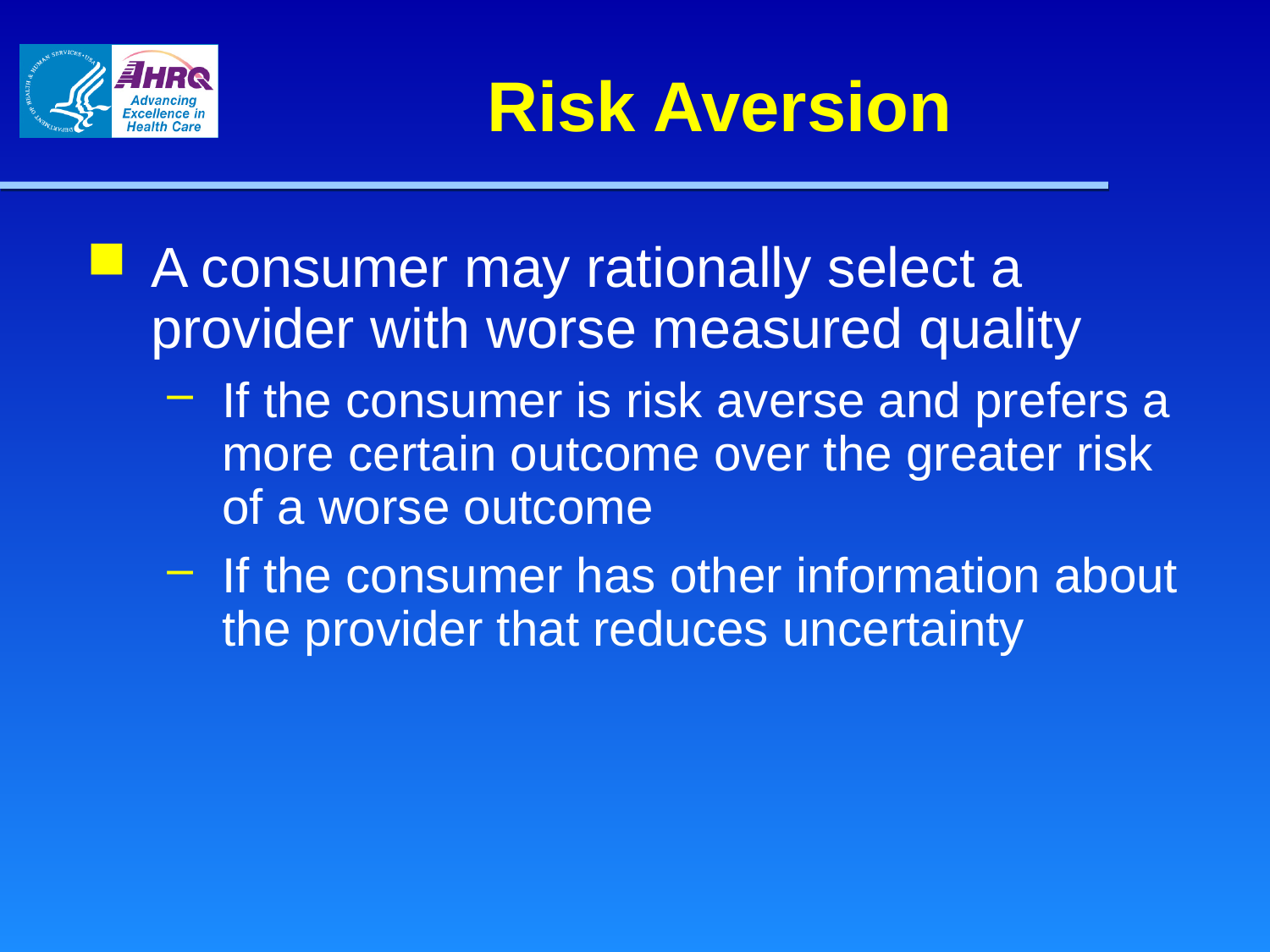

# Risk Aversion
A consumer may rationally select a provider with worse measured quality
If the consumer is risk averse and prefers a more certain outcome over the greater risk of a worse outcome
If the consumer has other information about the provider that reduces uncertainty